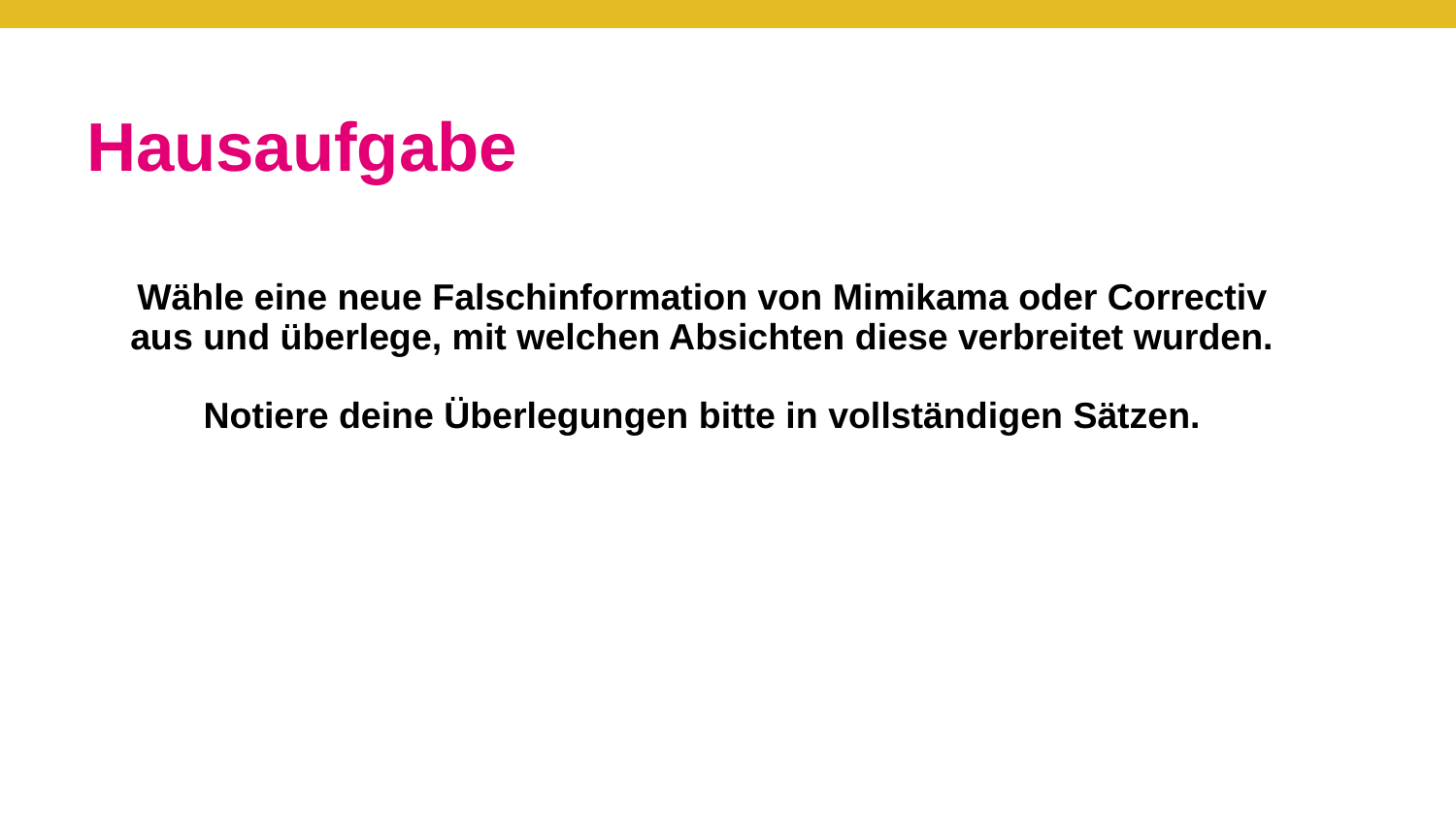

# Hausaufgabe
Wähle eine neue Falschinformation von Mimikama oder Correctiv aus und überlege, mit welchen Absichten diese verbreitet wurden.

Notiere deine Überlegungen bitte in vollständigen Sätzen.